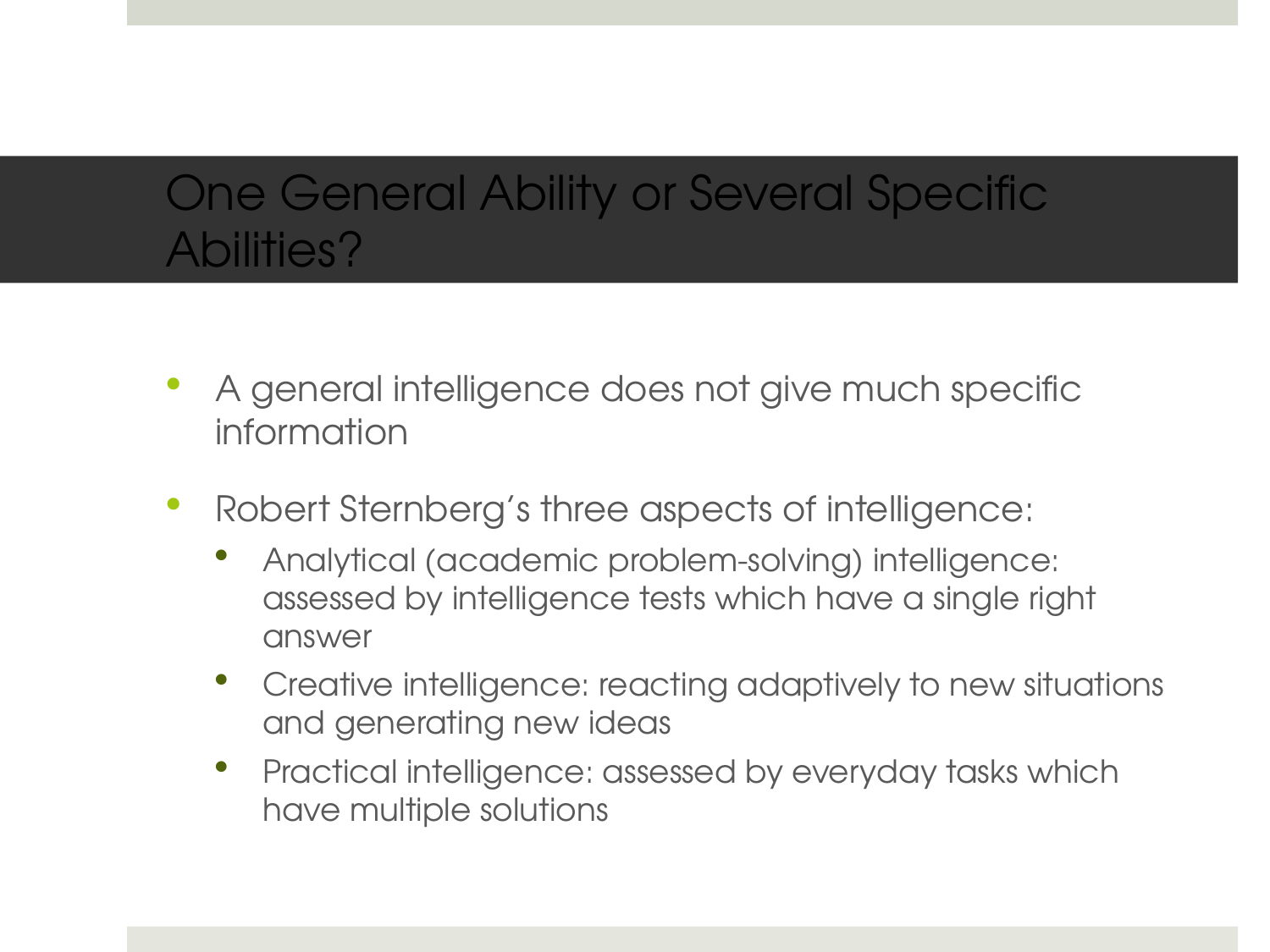

# One General Ability or Several Specific Abilities?
A general intelligence does not give much specific information
Robert Sternberg’s three aspects of intelligence:
Analytical (academic problem-solving) intelligence: assessed by intelligence tests which have a single right answer
Creative intelligence: reacting adaptively to new situations and generating new ideas
Practical intelligence: assessed by everyday tasks which have multiple solutions